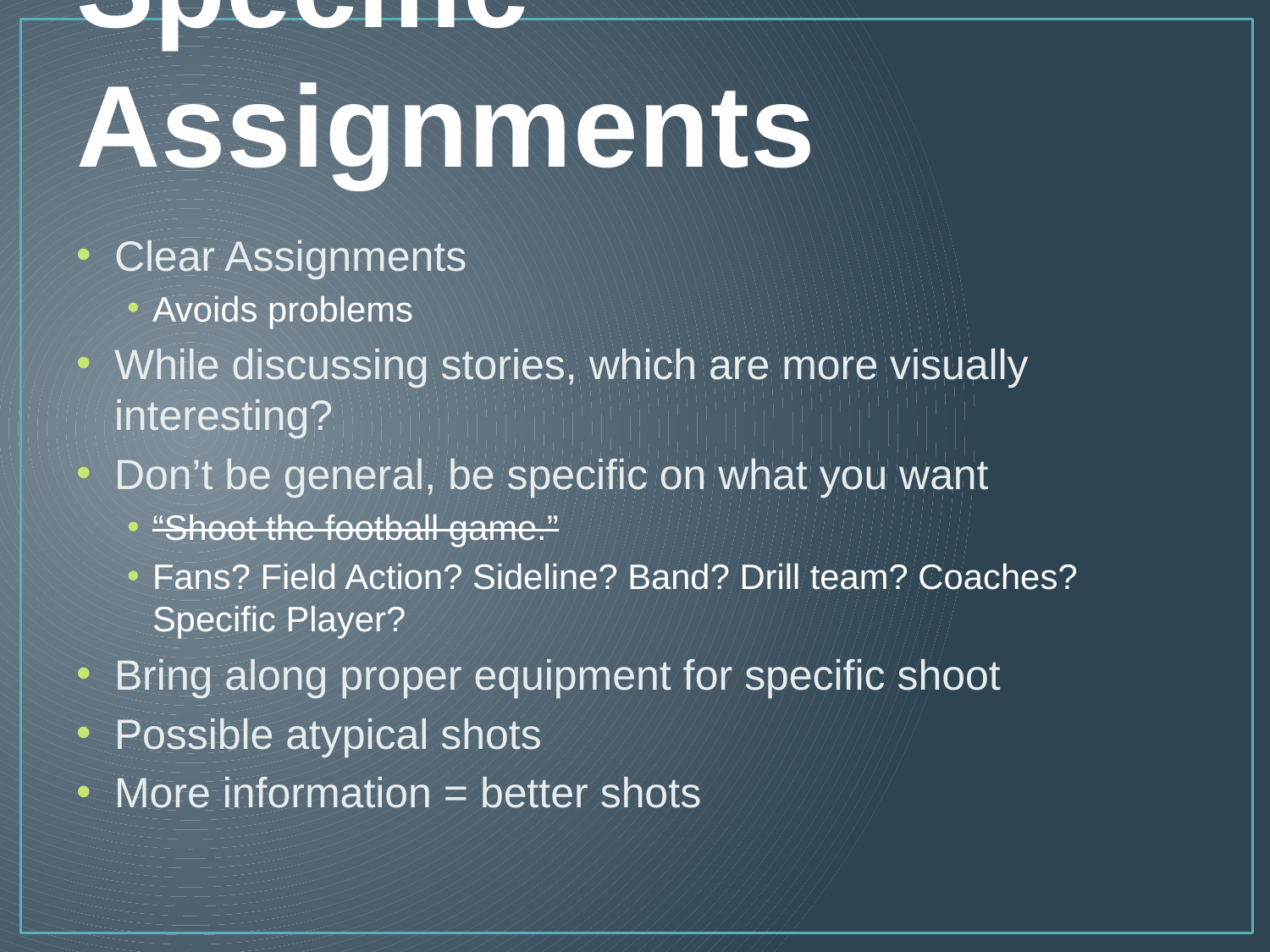

# Specific Assignments
Clear Assignments
Avoids problems
While discussing stories, which are more visually interesting?
Don’t be general, be specific on what you want
“Shoot the football game.”
Fans? Field Action? Sideline? Band? Drill team? Coaches? Specific Player?
Bring along proper equipment for specific shoot
Possible atypical shots
More information = better shots